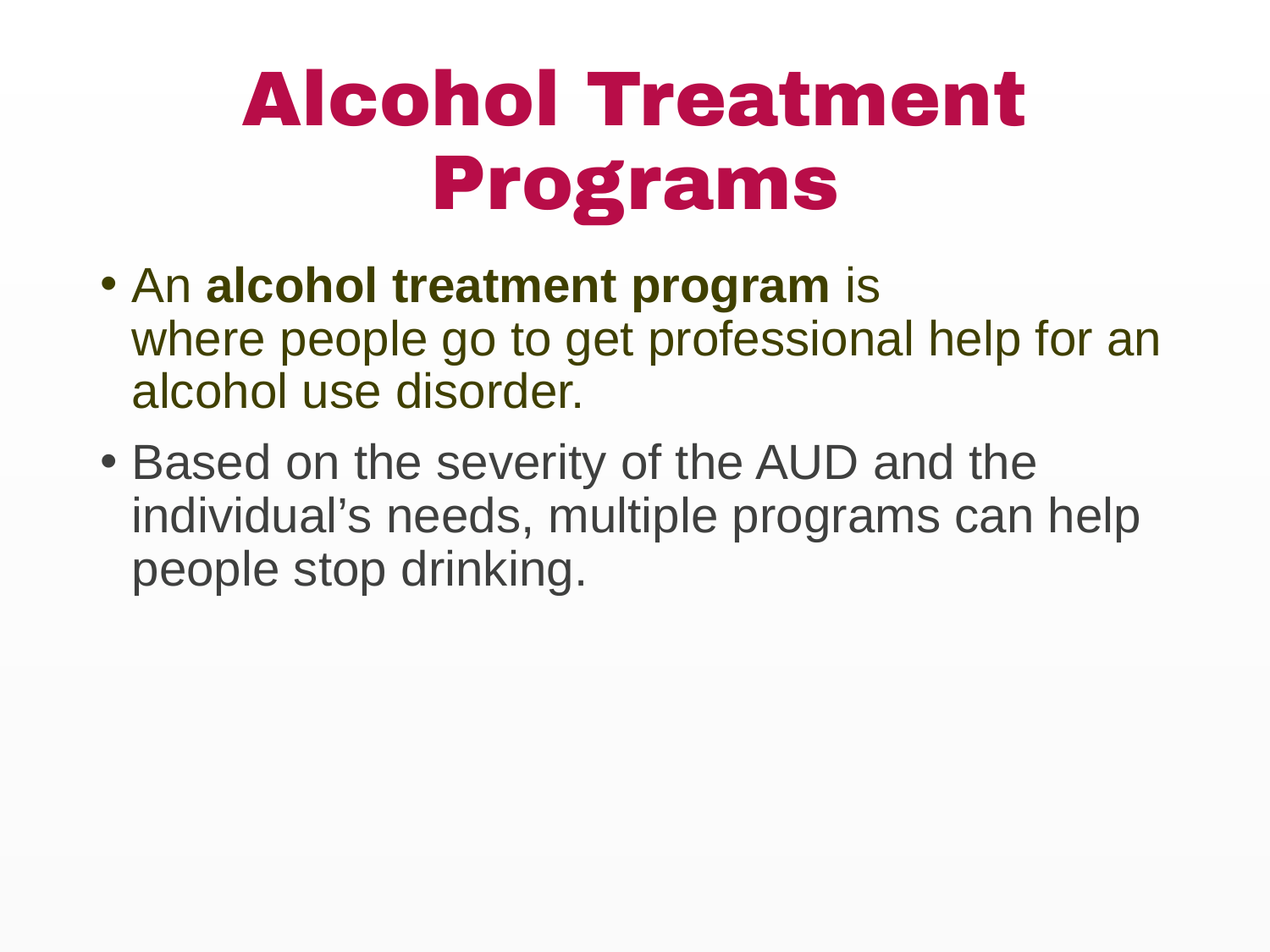

# Alcohol Treatment Programs
An alcohol treatment program is where people go to get professional help for an alcohol use disorder.
Based on the severity of the AUD and the individual’s needs, multiple programs can help people stop drinking.